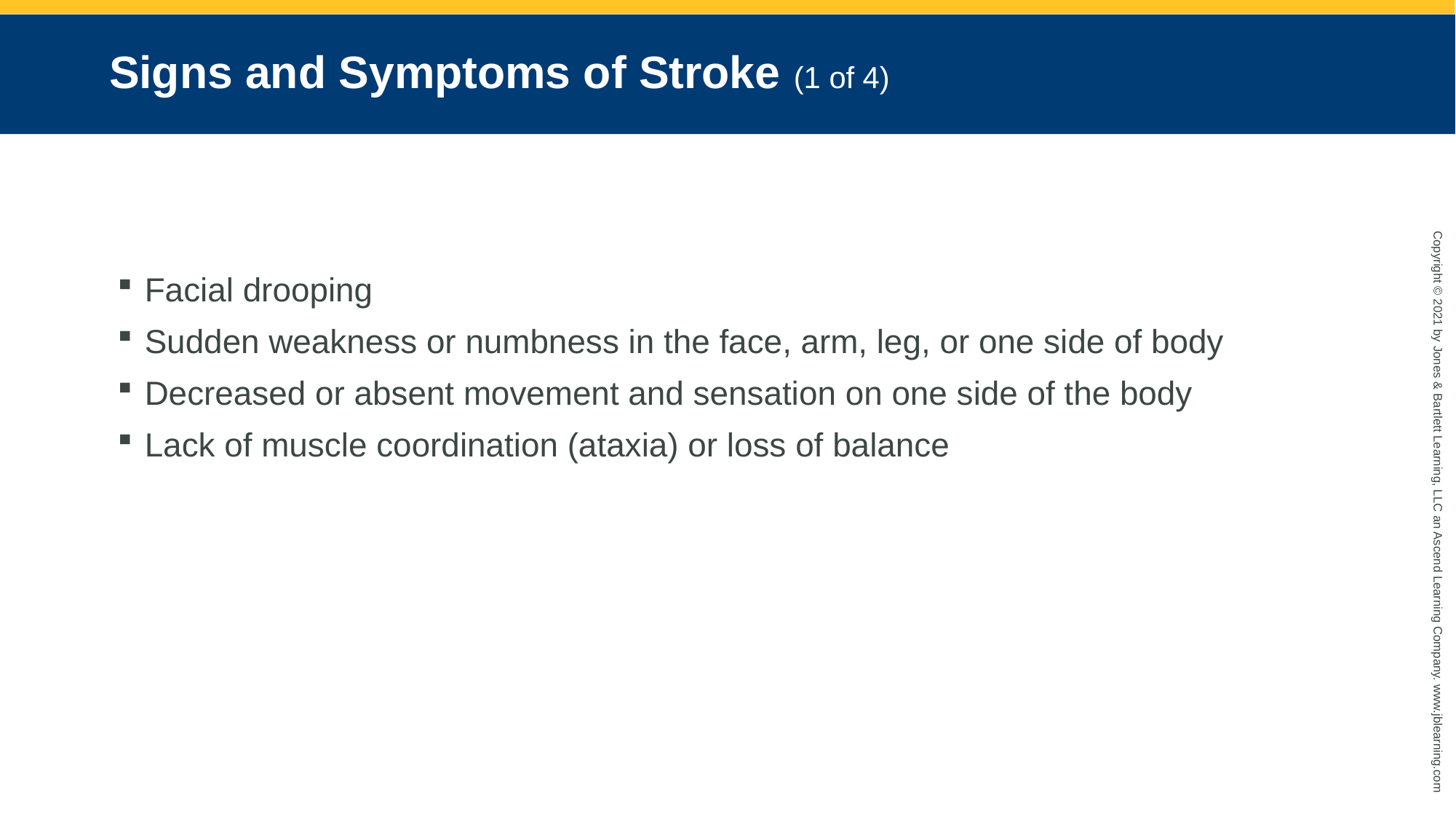

# Signs and Symptoms of Stroke (1 of 4)
Facial drooping
Sudden weakness or numbness in the face, arm, leg, or one side of body
Decreased or absent movement and sensation on one side of the body
Lack of muscle coordination (ataxia) or loss of balance